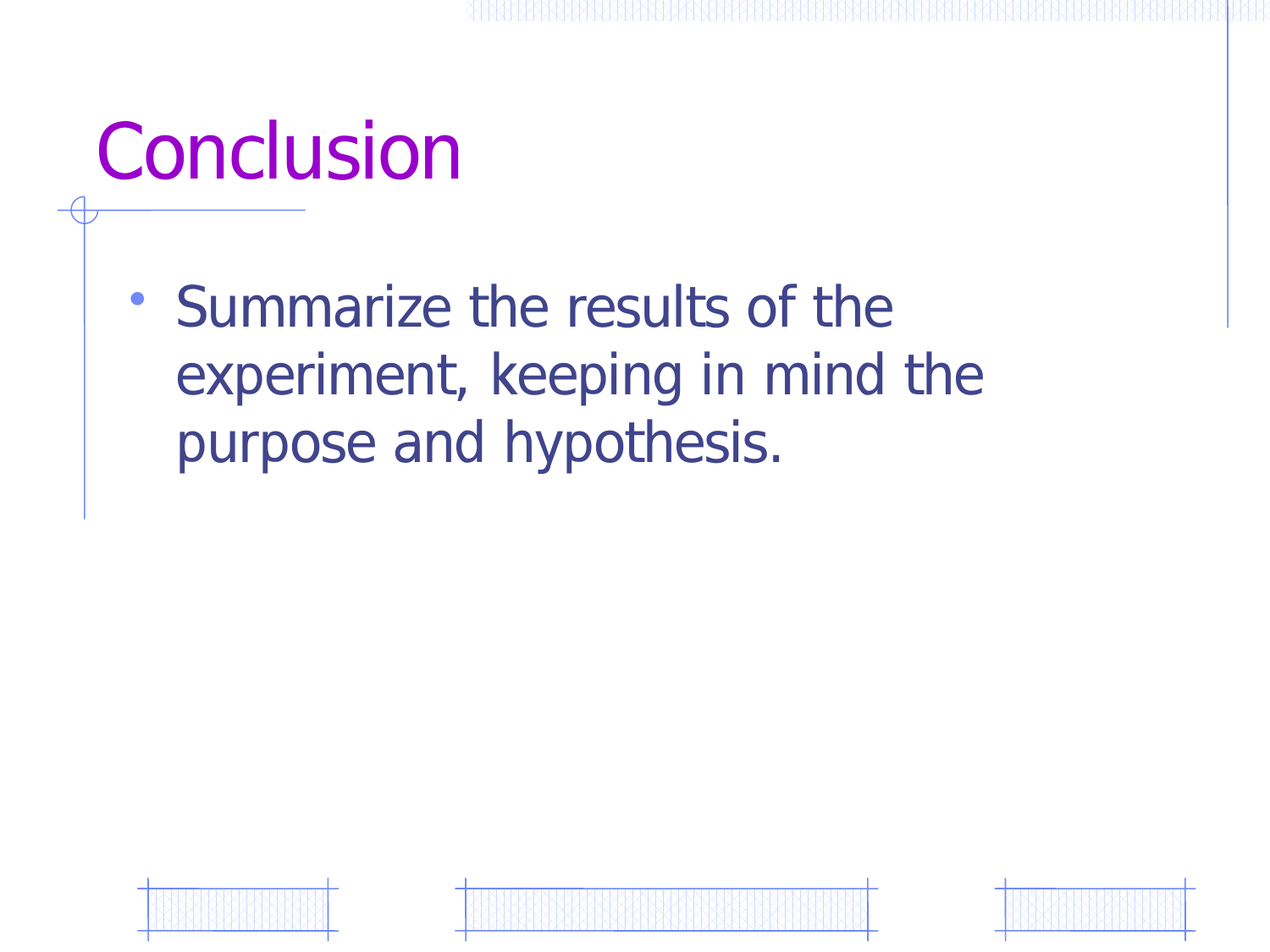

# Conclusion
Summarize the results of the experiment, keeping in mind the purpose and hypothesis.